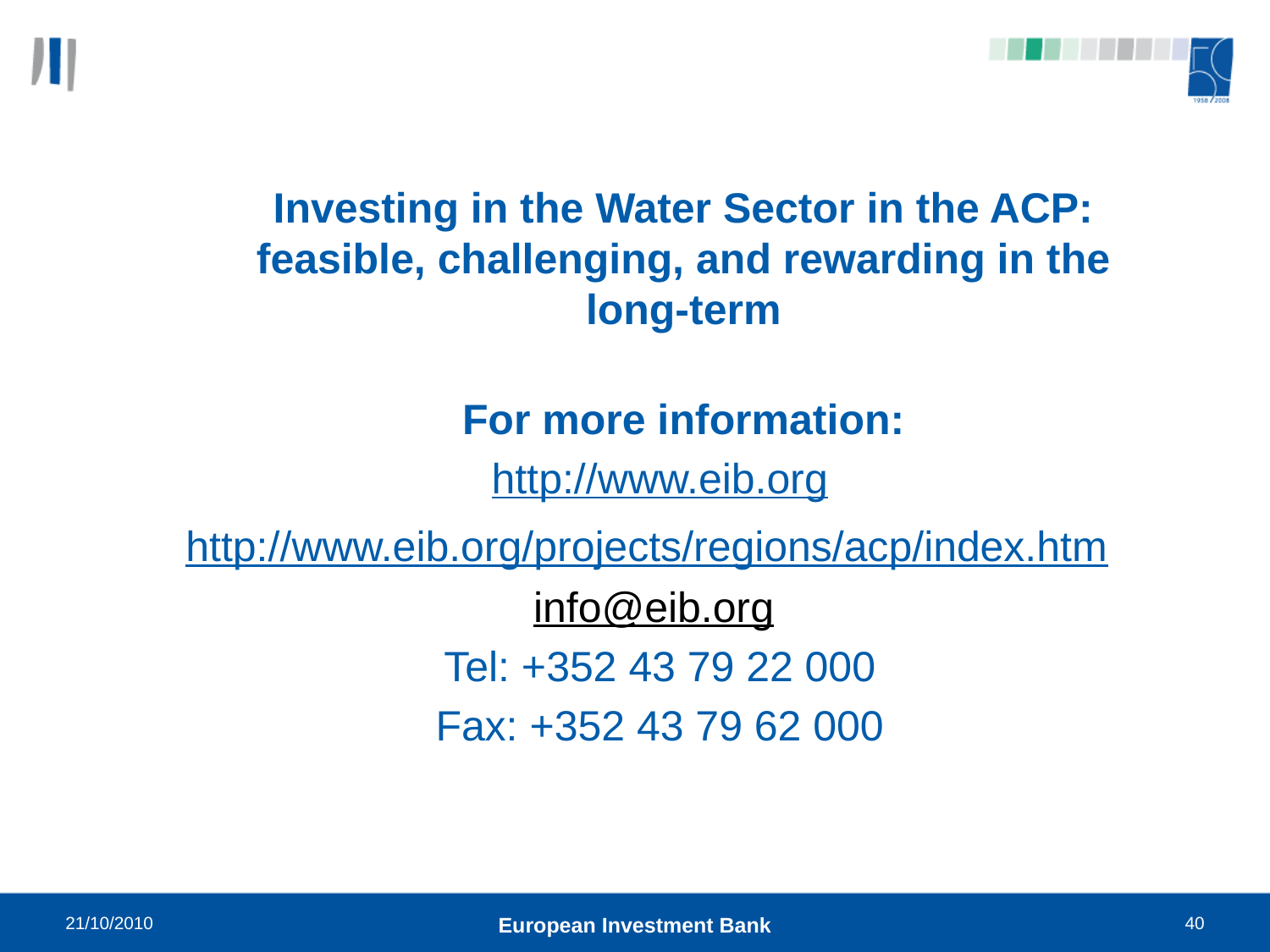

Investing in the Water Sector in the ACP: feasible, challenging, and rewarding in the long-term
For more information:
http://www.eib.org
http://www.eib.org/projects/regions/acp/index.htm
info@eib.org
Tel: +352 43 79 22 000
Fax: +352 43 79 62 000
21/10/2010
European Investment Bank
40